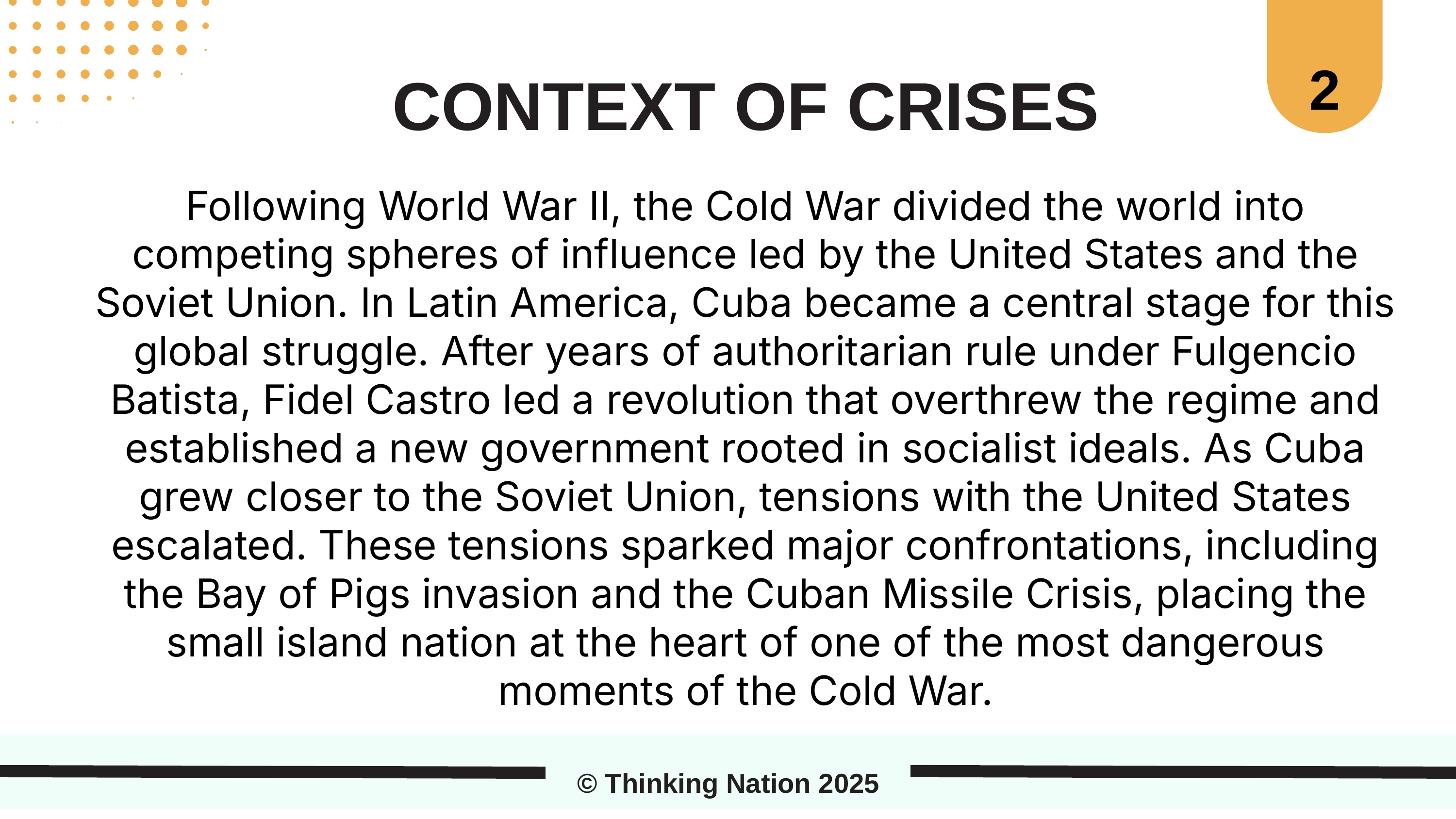

2
CONTEXT OF CRISES
Following World War II, the Cold War divided the world into competing spheres of influence led by the United States and the Soviet Union. In Latin America, Cuba became a central stage for this global struggle. After years of authoritarian rule under Fulgencio Batista, Fidel Castro led a revolution that overthrew the regime and established a new government rooted in socialist ideals. As Cuba grew closer to the Soviet Union, tensions with the United States escalated. These tensions sparked major confrontations, including the Bay of Pigs invasion and the Cuban Missile Crisis, placing the small island nation at the heart of one of the most dangerous moments of the Cold War.

© Thinking Nation 2025